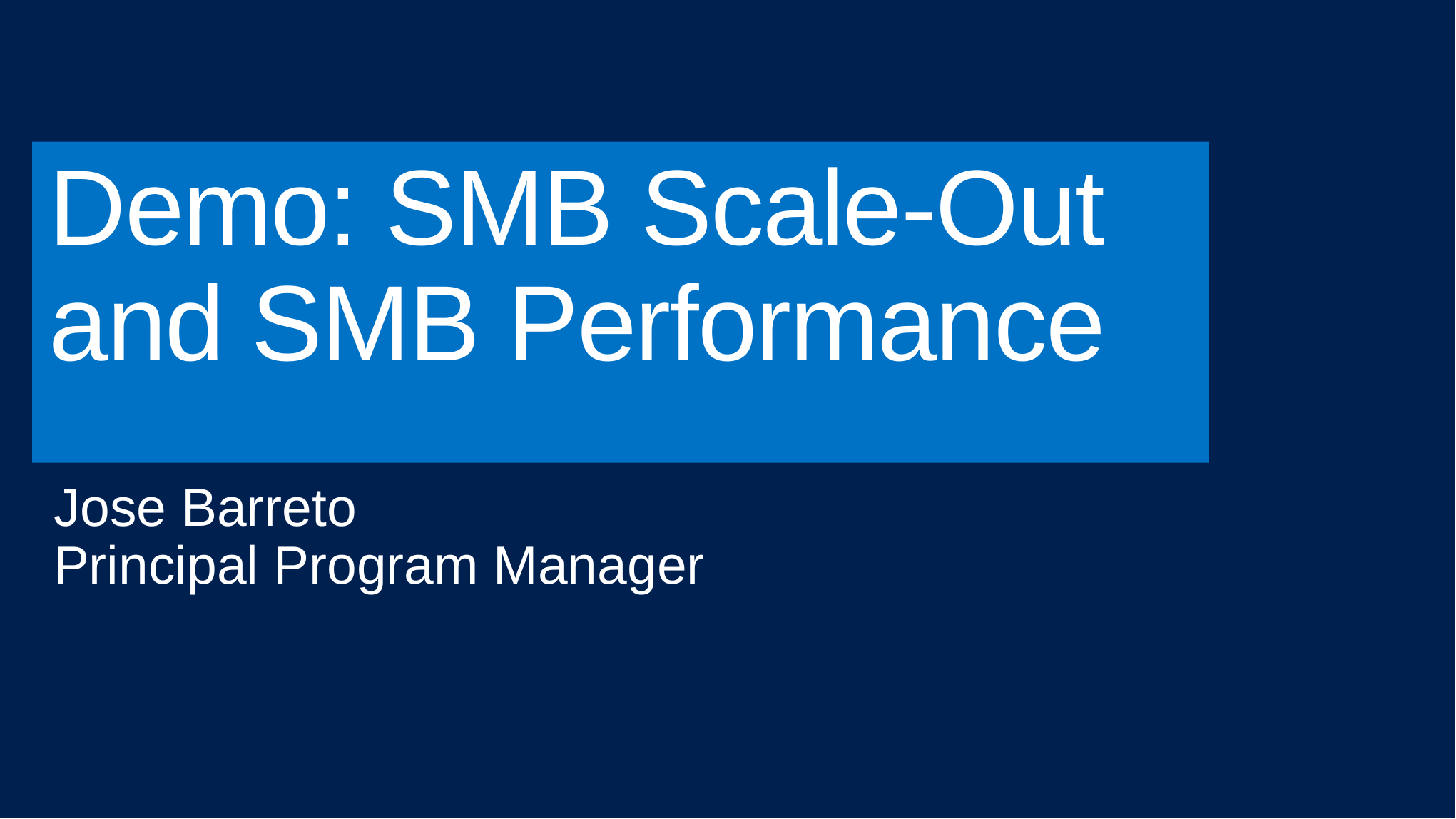

# Demo: SMB Scale-Out and SMB Performance
Jose Barreto
Principal Program Manager